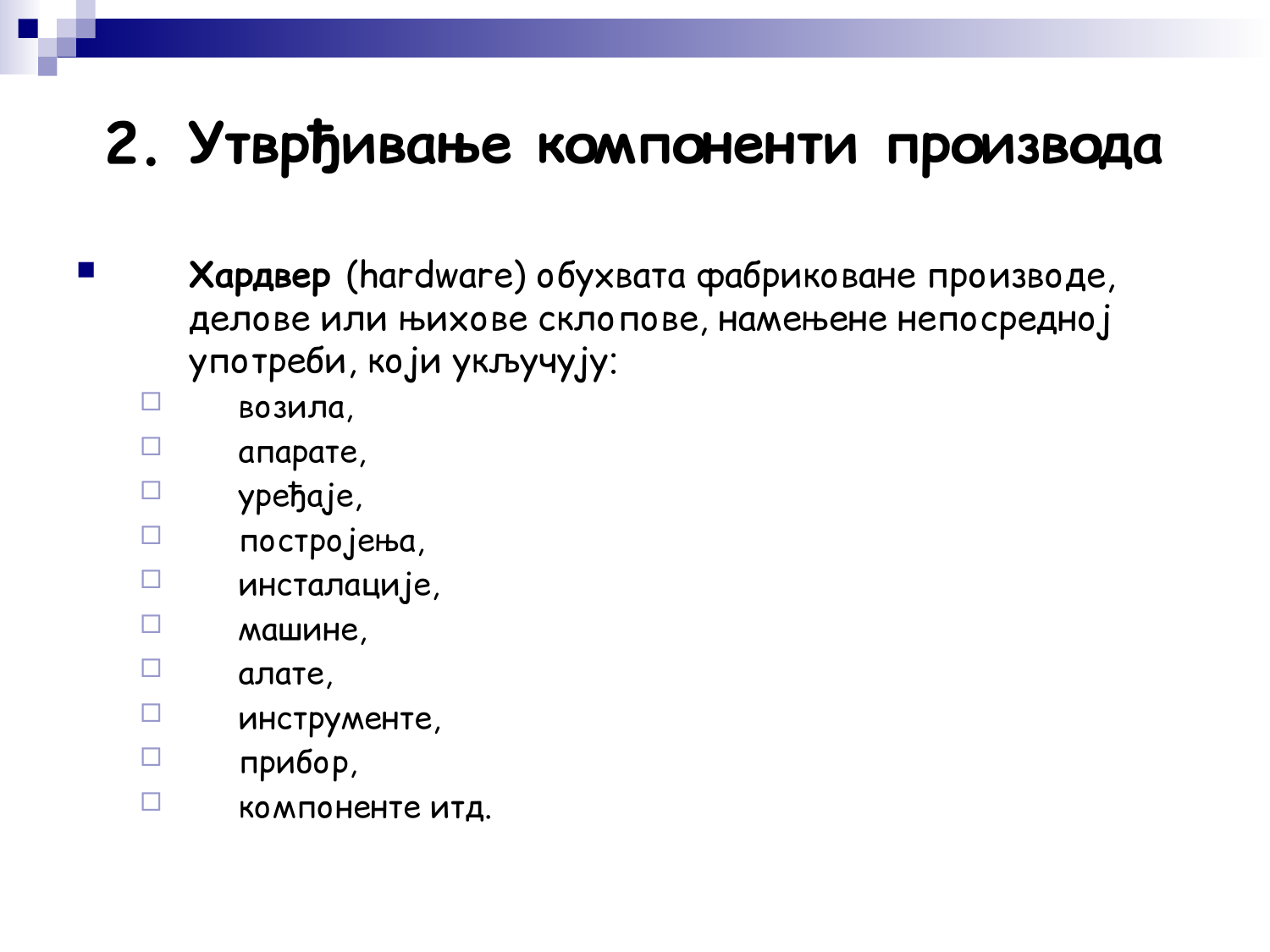

2. Утврђивање компоненти производа
Хардвер (hardware) обухвата фабриковане производе, делове или њихове склопове, намењене непосредној употреби, који укључују:
возила,
апарате,
уређаје,
постројења,
инсталације,
машине,
алате,
инструменте,
прибор,
компоненте итд.